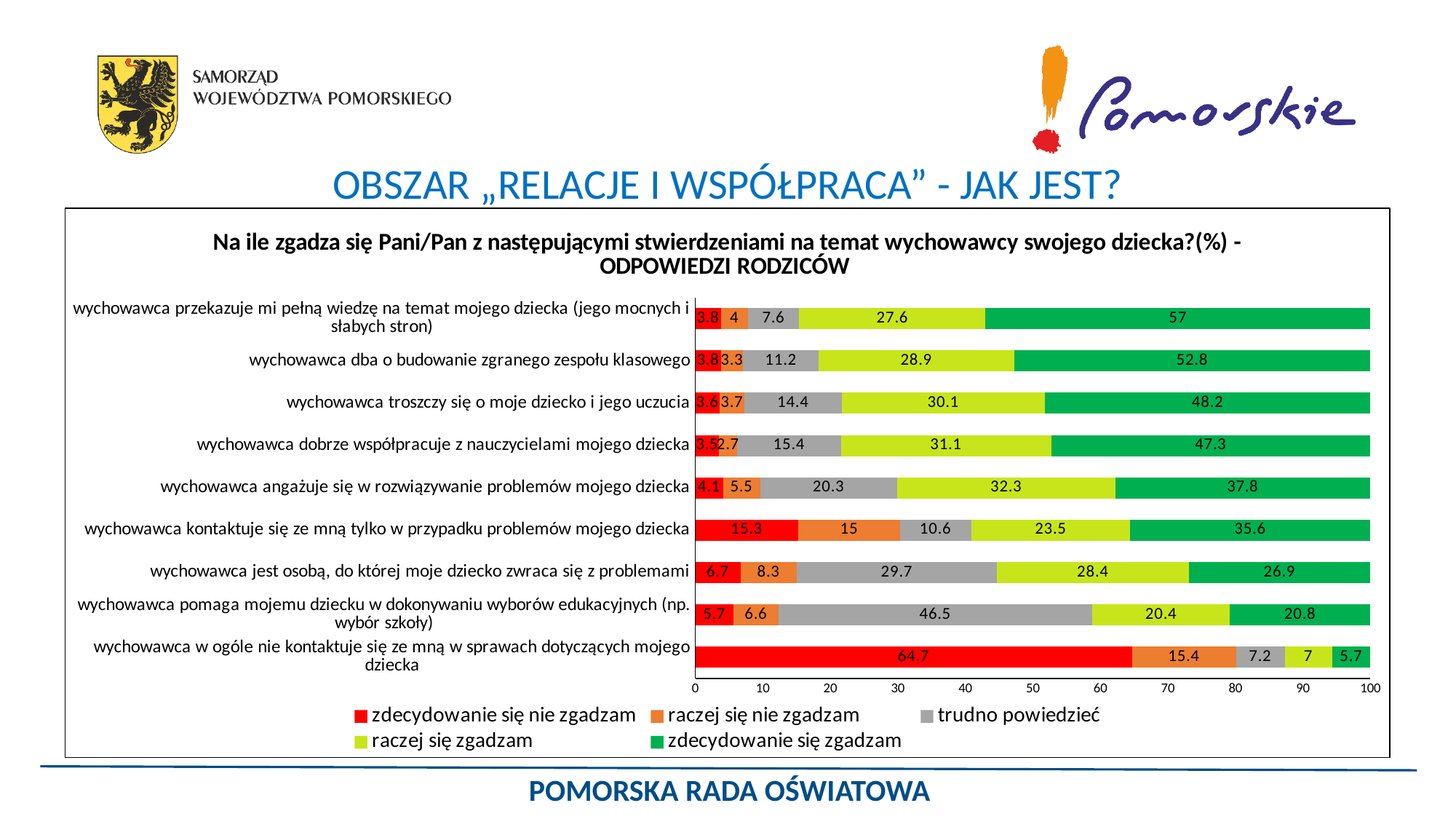

# OBSZAR „RELACJE I WSPÓŁPRACA” - JAK JEST?

### Chart: Na ile zgadza się Pani/Pan z następującymi stwierdzeniami na temat wychowawcy swojego dziecka?(%) - ODPOWIEDZI RODZICÓW

| Category | zdecydowanie się nie zgadzam | raczej się nie zgadzam  | trudno powiedzieć | raczej się zgadzam  | zdecydowanie się zgadzam  |
|---|---|---|---|---|---|
| wychowawca w ogóle nie kontaktuje się ze mną w sprawach dotyczących mojego dziecka | 64.7 | 15.4 | 7.2 | 7.0 | 5.7 |
| wychowawca pomaga mojemu dziecku w dokonywaniu wyborów edukacyjnych (np. wybór szkoły) | 5.7 | 6.6 | 46.5 | 20.4 | 20.8 |
| wychowawca jest osobą, do której moje dziecko zwraca się z problemami | 6.7 | 8.3 | 29.7 | 28.4 | 26.9 |
| wychowawca kontaktuje się ze mną tylko w przypadku problemów mojego dziecka | 15.3 | 15.0 | 10.6 | 23.5 | 35.6 |
| wychowawca angażuje się w rozwiązywanie problemów mojego dziecka | 4.1 | 5.5 | 20.3 | 32.3 | 37.8 |
| wychowawca dobrze współpracuje z nauczycielami mojego dziecka | 3.5 | 2.7 | 15.4 | 31.1 | 47.3 |
| wychowawca troszczy się o moje dziecko i jego uczucia | 3.6 | 3.7 | 14.4 | 30.1 | 48.2 |
| wychowawca dba o budowanie zgranego zespołu klasowego | 3.8 | 3.3 | 11.2 | 28.9 | 52.8 |
| wychowawca przekazuje mi pełną wiedzę na temat mojego dziecka (jego mocnych i słabych stron) | 3.8 | 4.0 | 7.6 | 27.6 | 57.0 |